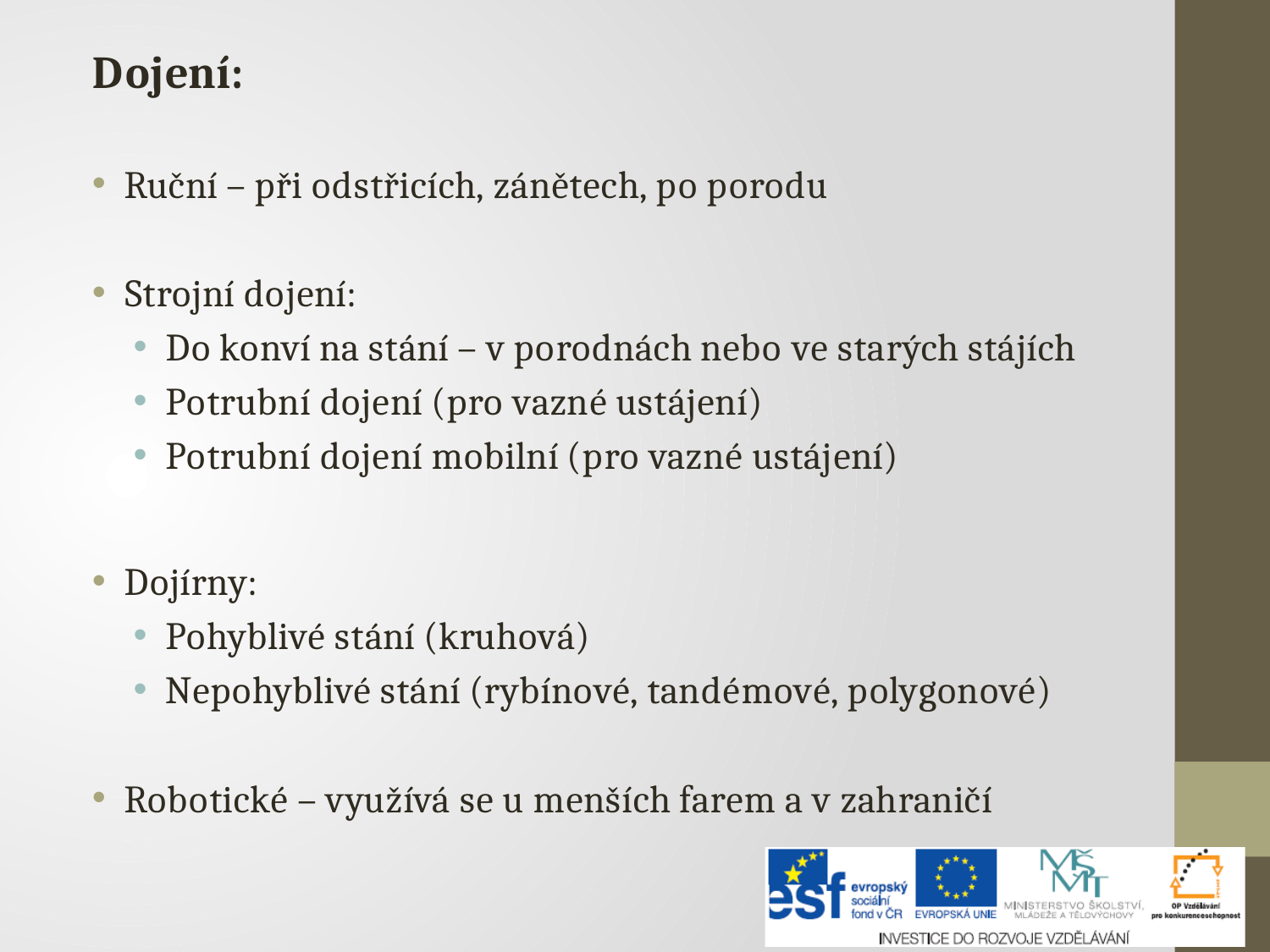

Dojení:

Ruční – při odstřicích, zánětech, po porodu

Strojní dojení:
Do konví na stání – v porodnách nebo ve starých stájích
Potrubní dojení (pro vazné ustájení)
Potrubní dojení mobilní (pro vazné ustájení)

Dojírny:
Pohyblivé stání (kruhová)
Nepohyblivé stání (rybínové, tandémové, polygonové)

Robotické – využívá se u menších farem a v zahraničí